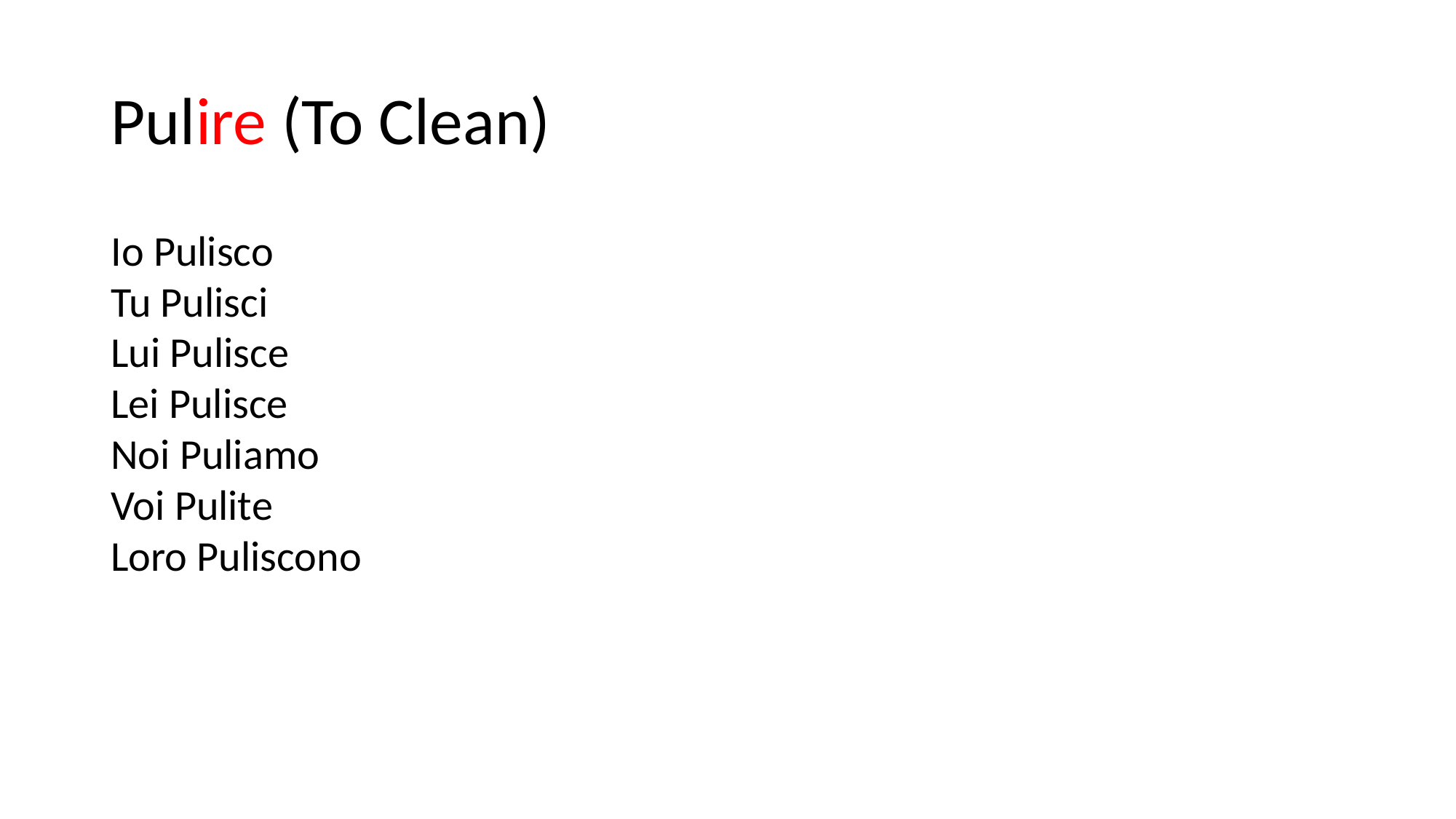

# Pulire (To Clean)
Io Pulisco
Tu Pulisci
Lui Pulisce
Lei Pulisce
Noi Puliamo
Voi Pulite
Loro Puliscono